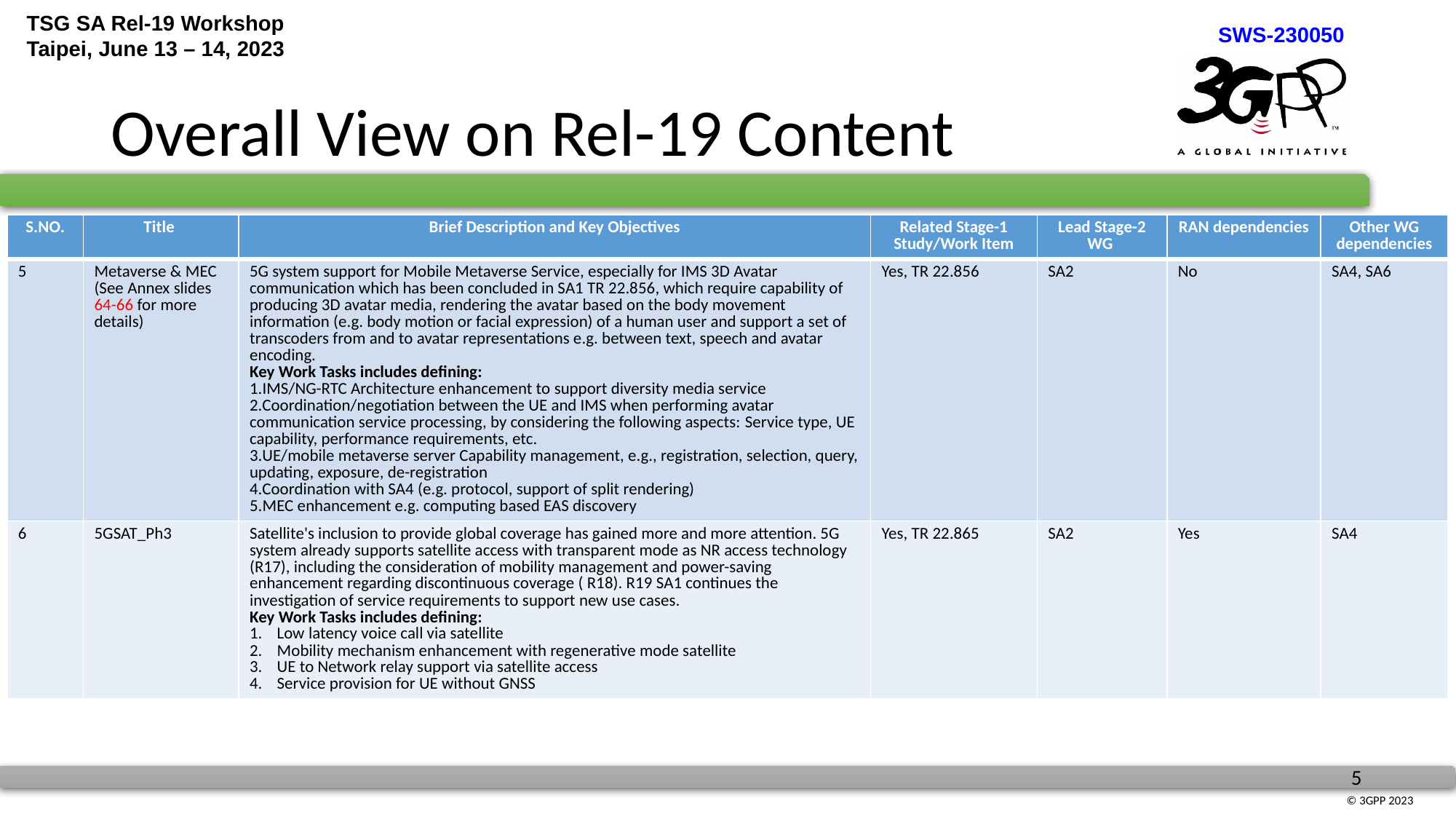

# Overall View on Rel-19 Content
| S.NO. | Title | Brief Description and Key Objectives | Related Stage-1 Study/Work Item | Lead Stage-2 WG | RAN dependencies | Other WG dependencies |
| --- | --- | --- | --- | --- | --- | --- |
| 5 | Metaverse & MEC (See Annex slides 64-66 for more details) | 5G system support for Mobile Metaverse Service, especially for IMS 3D Avatar communication which has been concluded in SA1 TR 22.856, which require capability of producing 3D avatar media, rendering the avatar based on the body movement information (e.g. body motion or facial expression) of a human user and support a set of transcoders from and to avatar representations e.g. between text, speech and avatar encoding. Key Work Tasks includes defining: 1.IMS/NG-RTC Architecture enhancement to support diversity media service 2.Coordination/negotiation between the UE and IMS when performing avatar communication service processing, by considering the following aspects: Service type, UE capability, performance requirements, etc. 3.UE/mobile metaverse server Capability management, e.g., registration, selection, query, updating, exposure, de-registration 4.Coordination with SA4 (e.g. protocol, support of split rendering) 5.MEC enhancement e.g. computing based EAS discovery | Yes, TR 22.856 | SA2 | No | SA4, SA6 |
| 6 | 5GSAT\_Ph3 | Satellite's inclusion to provide global coverage has gained more and more attention. 5G system already supports satellite access with transparent mode as NR access technology (R17), including the consideration of mobility management and power-saving enhancement regarding discontinuous coverage ( R18). R19 SA1 continues the investigation of service requirements to support new use cases. Key Work Tasks includes defining: Low latency voice call via satellite Mobility mechanism enhancement with regenerative mode satellite UE to Network relay support via satellite access Service provision for UE without GNSS | Yes, TR 22.865 | SA2 | Yes | SA4 |